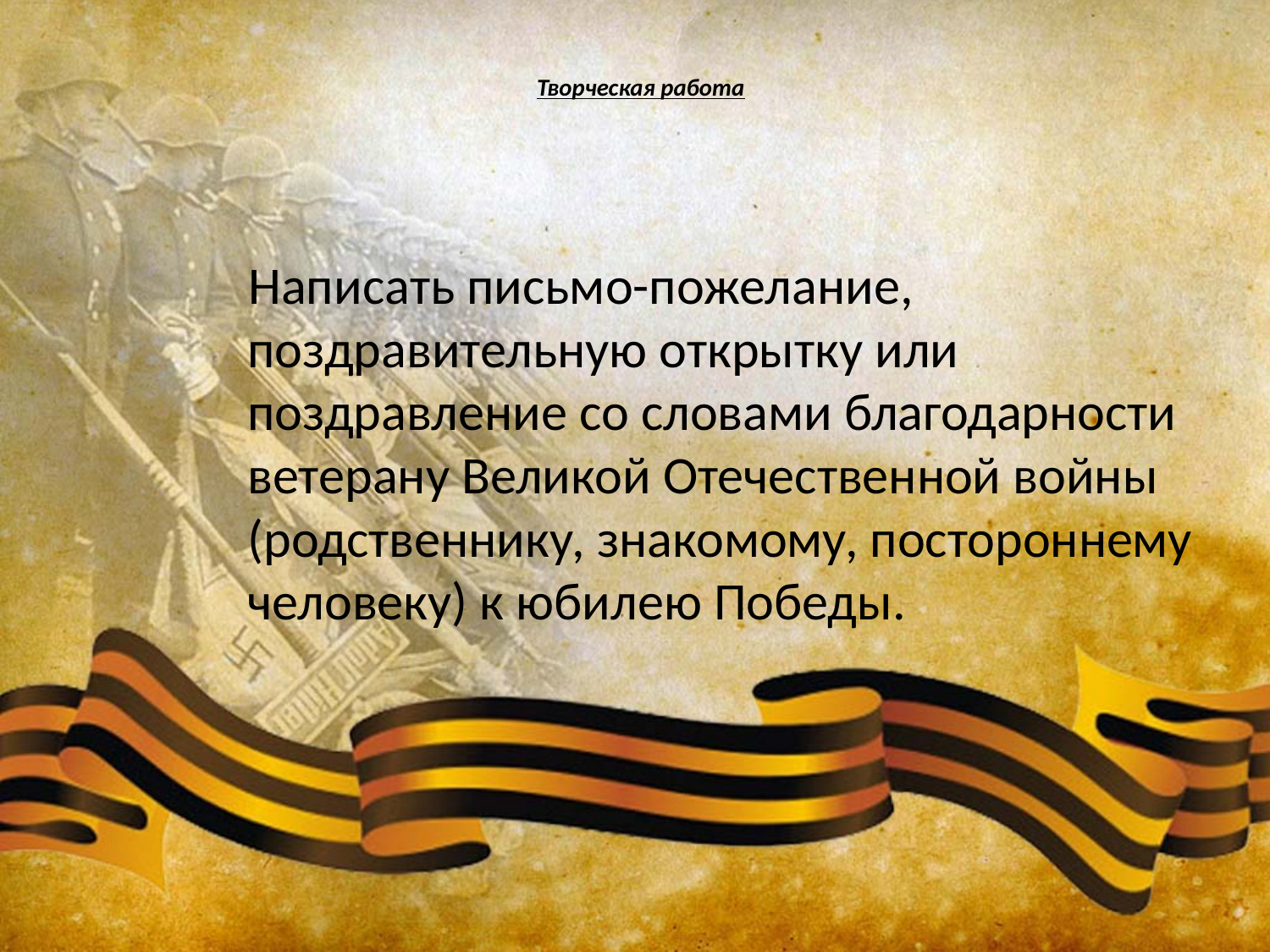

# Творческая работа

    Написать письмо-пожелание, поздравительную открытку или поздравление со словами благодарности ветерану Великой Отечественной войны (родственнику, знакомому, постороннему человеку) к юбилею Победы.